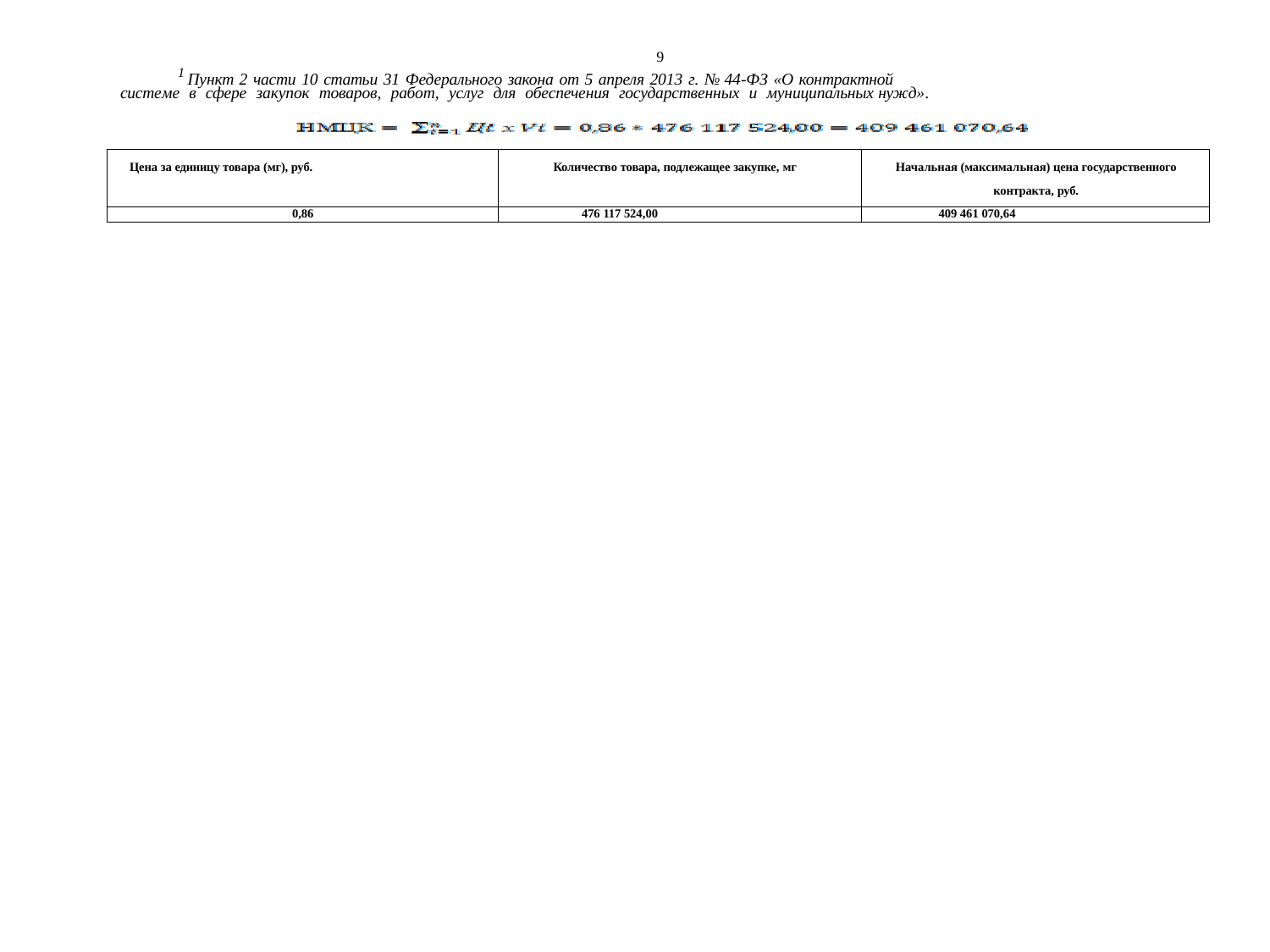

9
1
Пункт 2 части 10 статьи 31 Федерального закона от 5 апреля 2013 г. № 44-ФЗ «О контрактной
системе  в  сфере  закупок  товаров,  работ,  услуг  для  обеспечения  государственных  и  муниципальных нужд».

| Цена за единицу товара (мг), руб. | Количество товара, подлежащее закупке, мг | Начальная (максимальная) цена государственного контракта, руб. |
| --- | --- | --- |
| 0,86 | 476 117 524,00 | 409 461 070,64 |